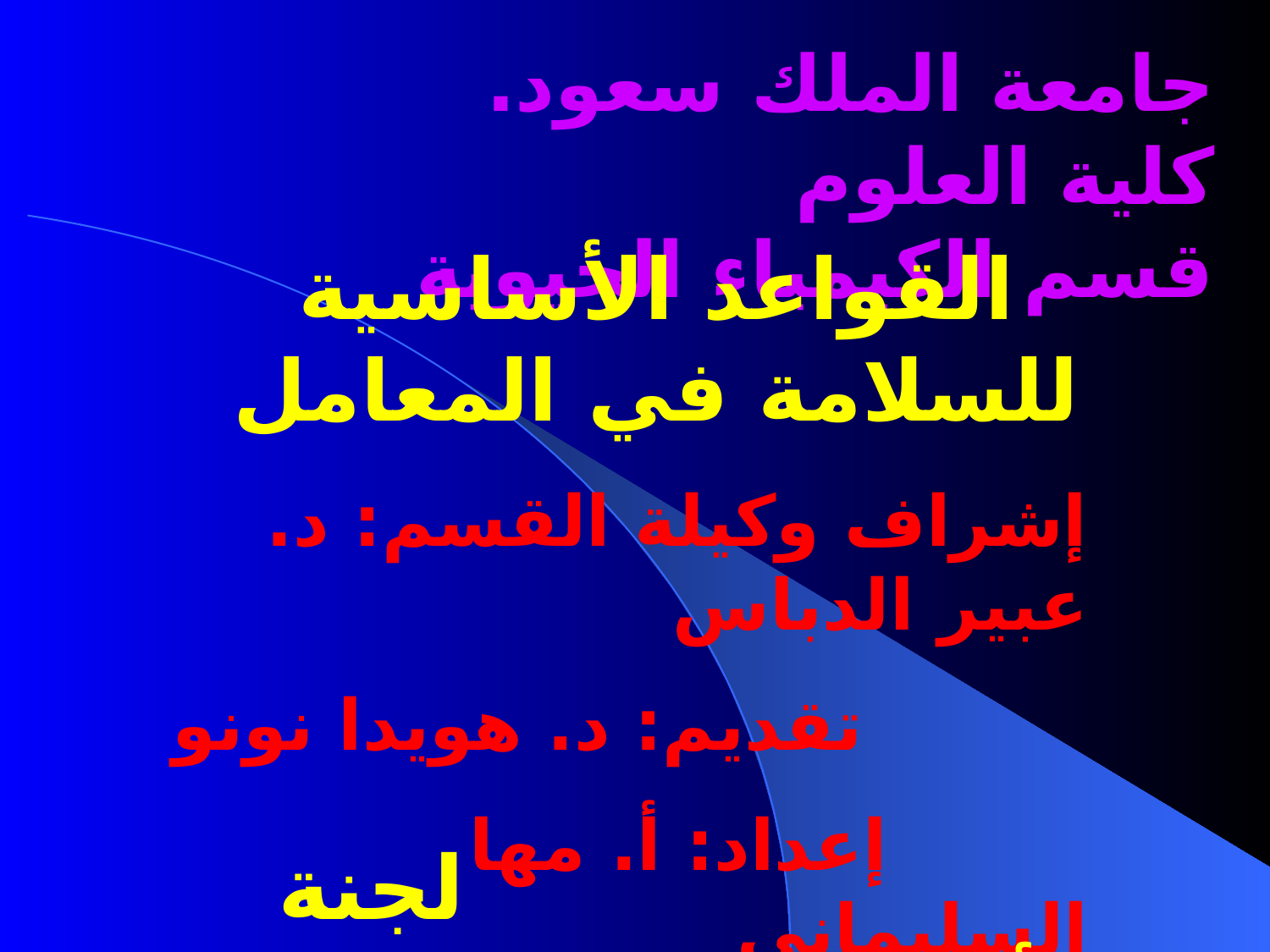

# جامعة الملك سعود. كلية العلوم قسم الكيمياء الحيوية
القواعد الأساسية للسلامة في المعامل
إشراف وكيلة القسم: د. عبير الدباس
		    تقديم: د. هويدا نونو
		   إعداد: أ. مها السليماني

                     لجنة الأمن و السلامة.